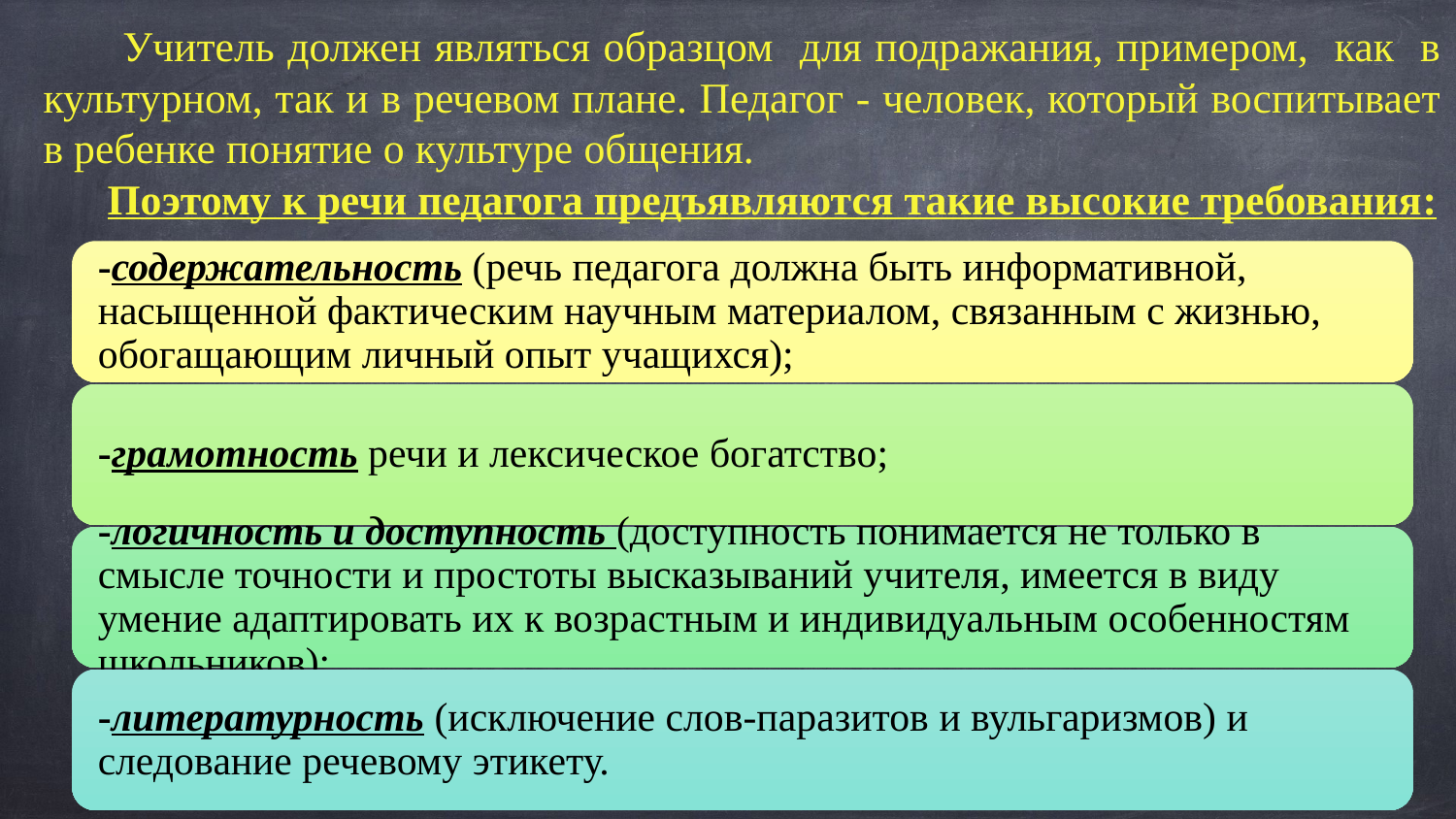

Учитель должен являться образцом  для подражания, примером,  как  в культурном, так и в речевом плане. Педагог - человек, который воспитывает в ребенке понятие о культуре общения.
      Поэтому к речи педагога предъявляются такие высокие требования:
-содержательность (речь педагога должна быть информативной, насыщенной фактическим научным материалом, связанным с жизнью, обогащающим личный опыт учащихся);
-грамотность речи и лексическое богатство;
-логичность и доступность (доступность понимается не только в смысле точности и простоты высказываний учителя, имеется в виду умение адаптировать их к возрастным и индивидуальным особенностям школьников);
-литературность (исключение слов-паразитов и вульгаризмов) и следование речевому этикету.